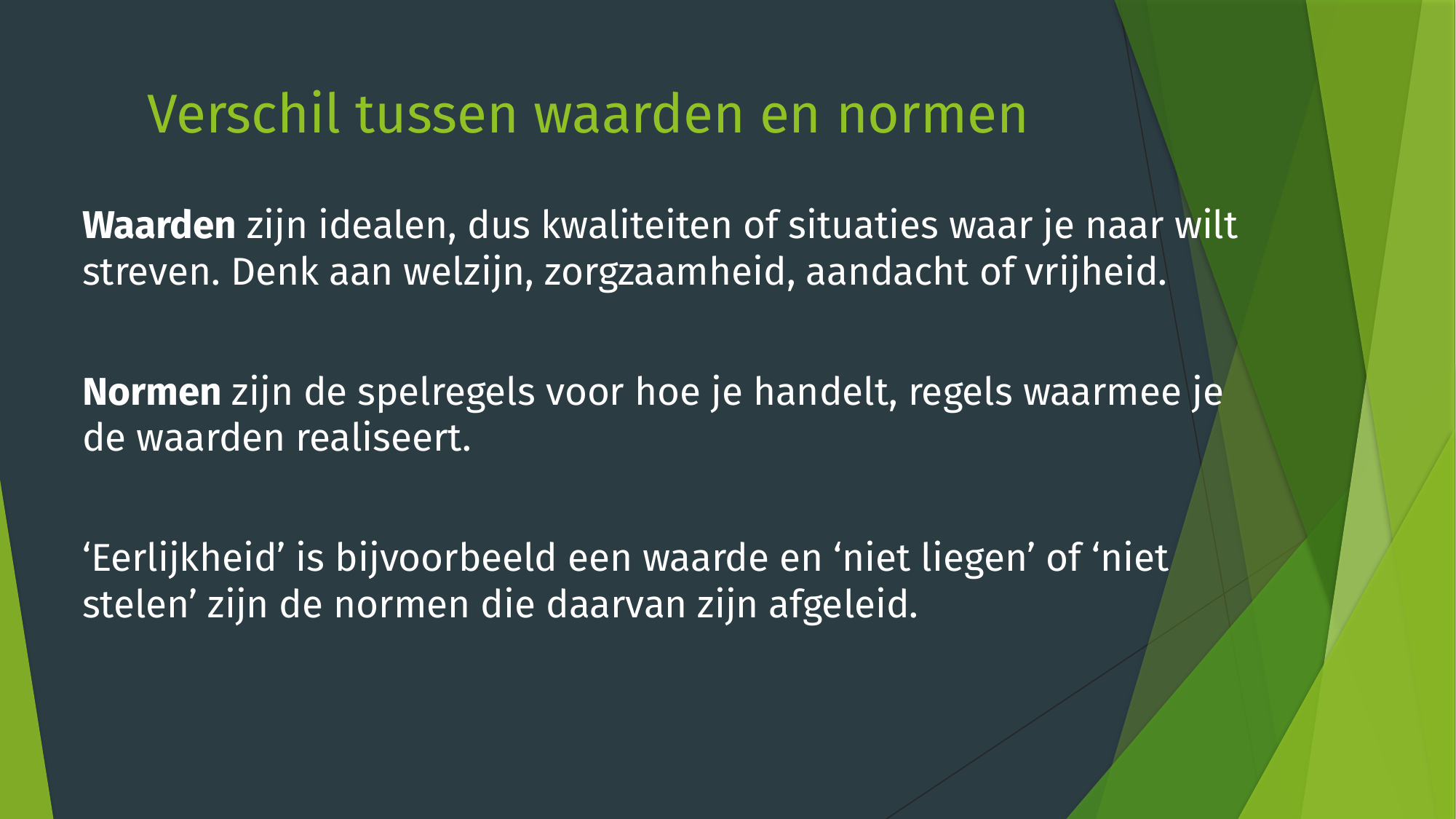

# Verschil tussen waarden en normen
Waarden zijn idealen, dus kwaliteiten of situaties waar je naar wilt streven. Denk aan welzijn, zorgzaamheid, aandacht of vrijheid.

Normen zijn de spelregels voor hoe je handelt, regels waarmee je de waarden realiseert.

‘Eerlijkheid’ is bijvoorbeeld een waarde en ‘niet liegen’ of ‘niet stelen’ zijn de normen die daarvan zijn afgeleid.